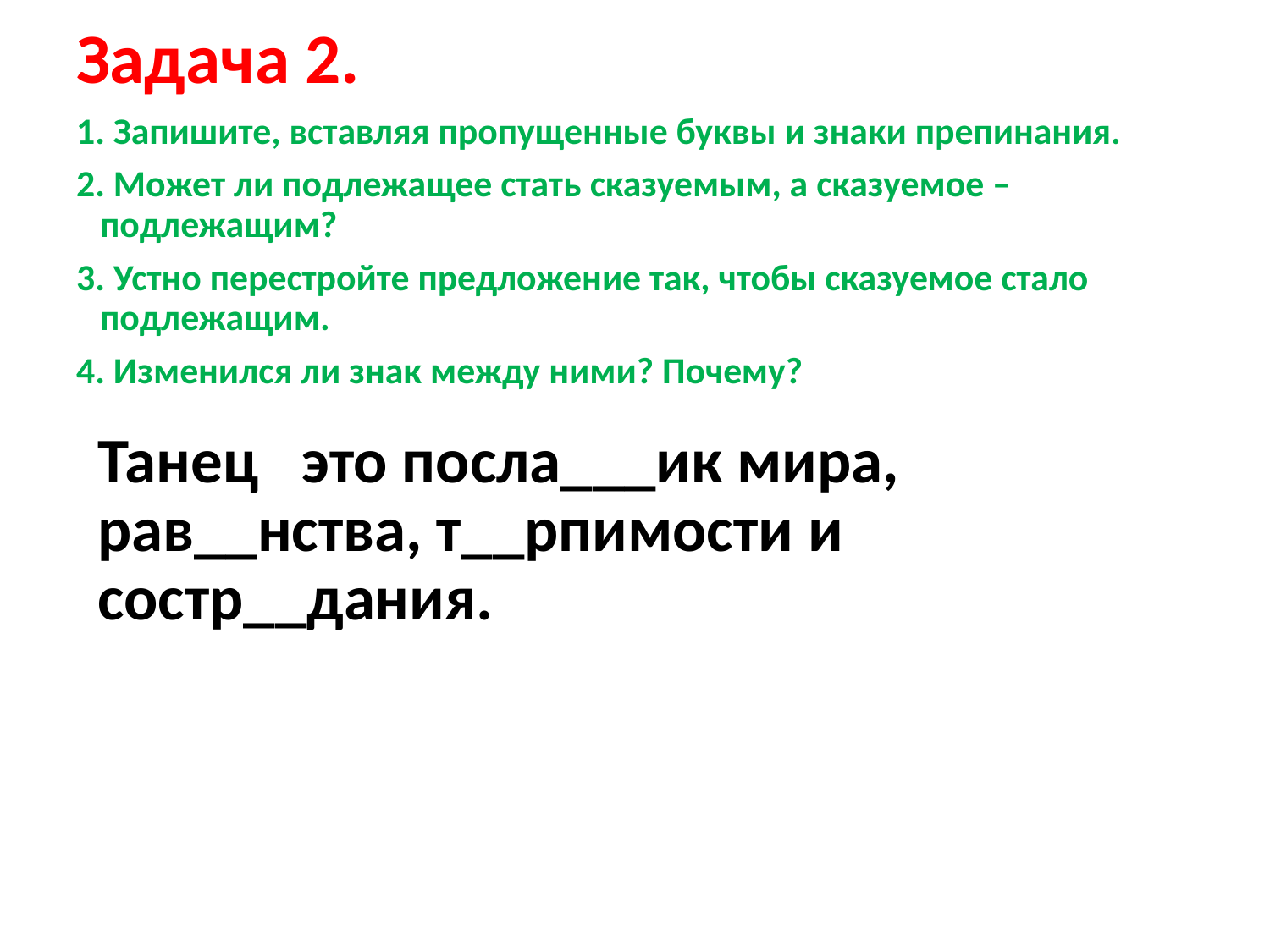

Задача 2.
1. Запишите, вставляя пропущенные буквы и знаки препинания.
2. Может ли подлежащее стать сказуемым, а сказуемое – подлежащим?
3. Устно перестройте предложение так, чтобы сказуемое стало подлежащим.
4. Изменился ли знак между ними? Почему?
# Танец   это посла___ик мира, рав__нства, т__рпимости и состр__дания.